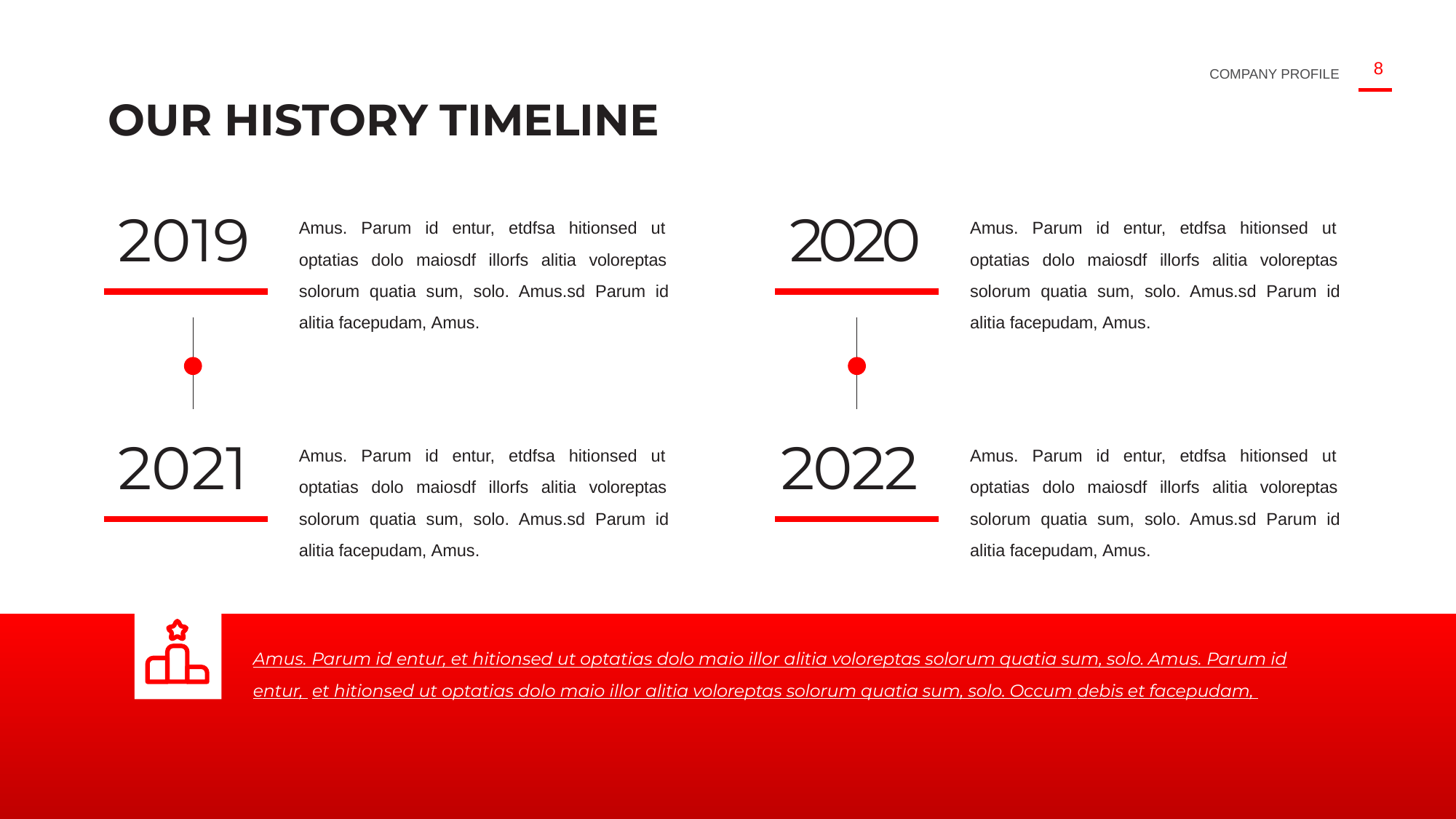

OUR HISTORY TIMELINE
2019
2020
Amus. Parum id entur, etdfsa hitionsed ut  optatias dolo maiosdf illorfs alitia voloreptas  solorum quatia sum, solo. Amus.sd Parum id  alitia facepudam, Amus.
Amus. Parum id entur, etdfsa hitionsed ut  optatias dolo maiosdf illorfs alitia voloreptas  solorum quatia sum, solo. Amus.sd Parum id  alitia facepudam, Amus.

2021
2022
Amus. Parum id entur, etdfsa hitionsed ut  optatias dolo maiosdf illorfs alitia voloreptas  solorum quatia sum, solo. Amus.sd Parum id  alitia facepudam, Amus.
Amus. Parum id entur, etdfsa hitionsed ut  optatias dolo maiosdf illorfs alitia voloreptas  solorum quatia sum, solo. Amus.sd Parum id  alitia facepudam, Amus.

Amus. Parum id entur, et hitionsed ut optatias dolo maio illor alitia voloreptas solorum quatia sum, solo. Amus. Parum id entur,  et hitionsed ut optatias dolo maio illor alitia voloreptas solorum quatia sum, solo. Occum debis et facepudam,